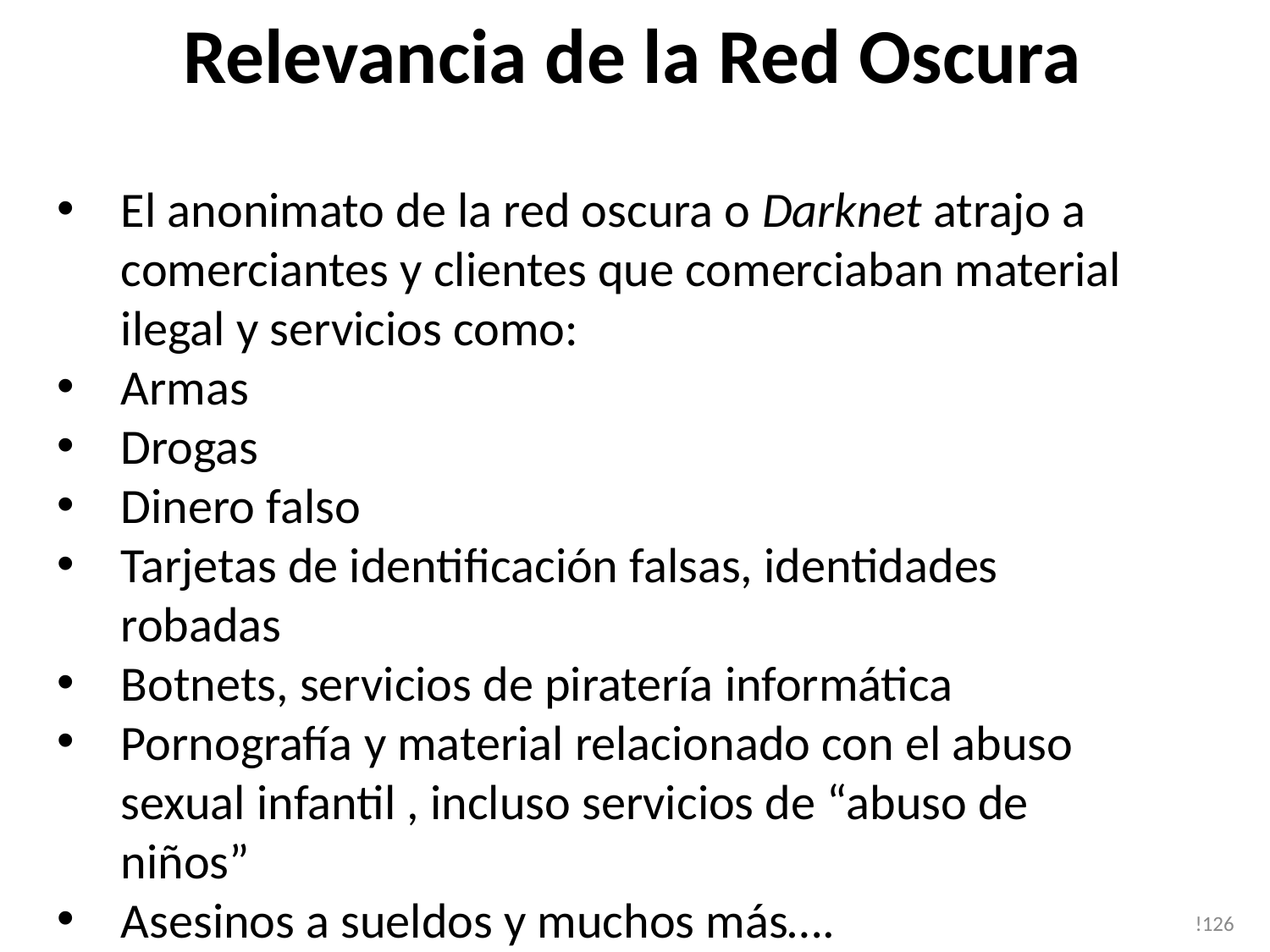

# Relevancia de la Red Oscura
El anonimato de la red oscura o Darknet atrajo a comerciantes y clientes que comerciaban material ilegal y servicios como:
Armas
Drogas
Dinero falso
Tarjetas de identificación falsas, identidades robadas
Botnets, servicios de piratería informática
Pornografía y material relacionado con el abuso sexual infantil , incluso servicios de “abuso de niños”
Asesinos a sueldos y muchos más….
!126